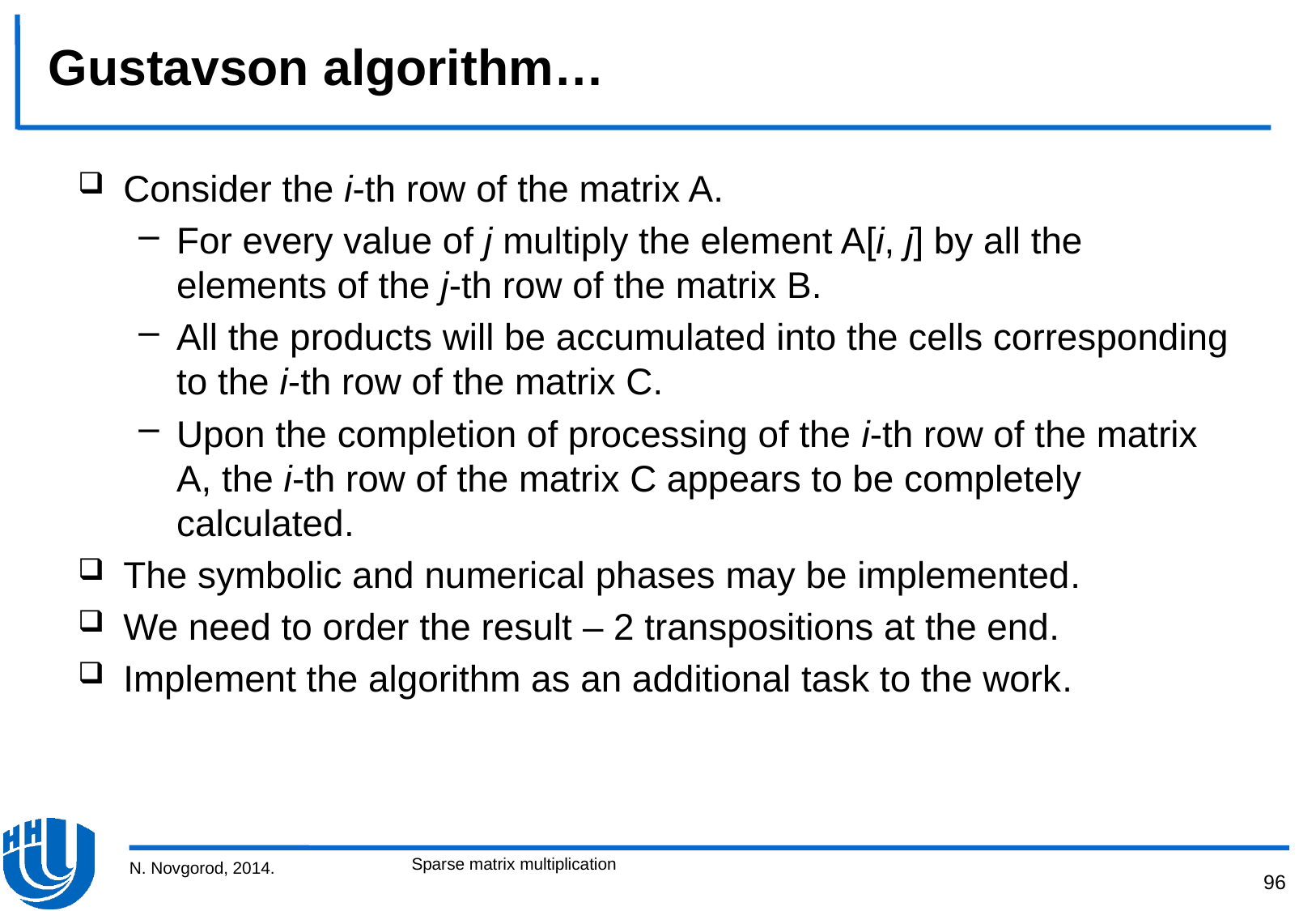

# Gustavson algorithm…
Consider the i-th row of the matrix A.
For every value of j multiply the element A[i, j] by all the elements of the j-th row of the matrix B.
All the products will be accumulated into the cells corresponding to the i-th row of the matrix C.
Upon the completion of processing of the i-th row of the matrix A, the i-th row of the matrix C appears to be completely calculated.
The symbolic and numerical phases may be implemented.
We need to order the result – 2 transpositions at the end.
Implement the algorithm as an additional task to the work.
Sparse matrix multiplication
N. Novgorod, 2014.
96